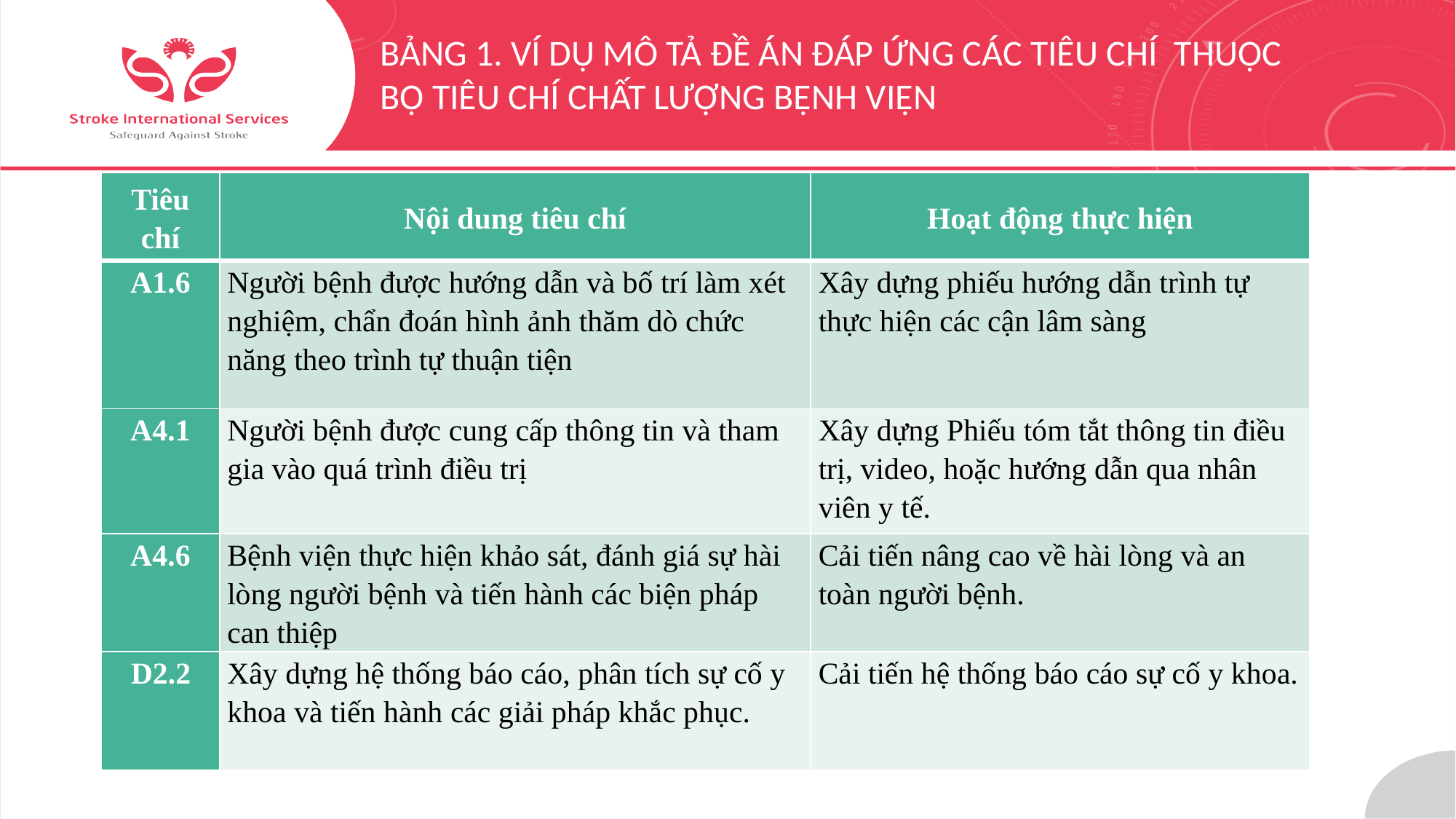

# Bảng 1. Ví dụ mô tả đề án đáp ứng các tiêu chí  thuộc Bộ tiêu chí chất lượng bệnh viện
| Tiêu chí | Nội dung tiêu chí | Hoạt động thực hiện |
| --- | --- | --- |
| A1.6 | Người bệnh được hướng dẫn và bố trí làm xét nghiệm, chẩn đoán hình ảnh thăm dò chức năng theo trình tự thuận tiện | Xây dựng phiếu hướng dẫn trình tự thực hiện các cận lâm sàng |
| A4.1 | Người bệnh được cung cấp thông tin và tham gia vào quá trình điều trị | Xây dựng Phiếu tóm tắt thông tin điều trị, video, hoặc hướng dẫn qua nhân viên y tế. |
| A4.6 | Bệnh viện thực hiện khảo sát, đánh giá sự hài lòng người bệnh và tiến hành các biện pháp can thiệp | Cải tiến nâng cao về hài lòng và an toàn người bệnh. |
| D2.2 | Xây dựng hệ thống báo cáo, phân tích sự cố y khoa và tiến hành các giải pháp khắc phục. | Cải tiến hệ thống báo cáo sự cố y khoa. |
12